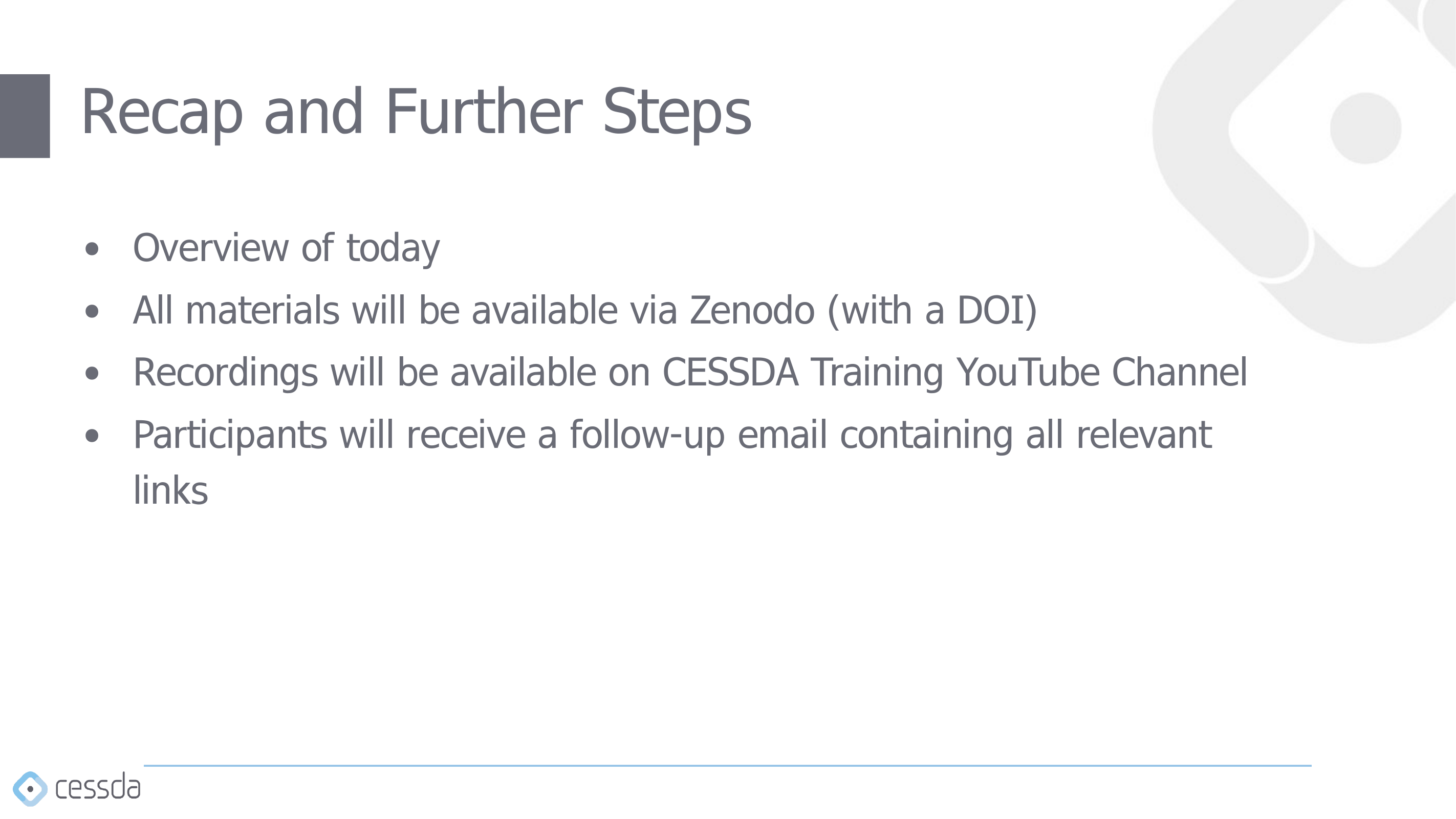

# Recap and Further Steps
Overview of today
All materials will be available via Zenodo (with a DOI)
Recordings will be available on CESSDA Training YouTube Channel
Participants will receive a follow-up email containing all relevant links